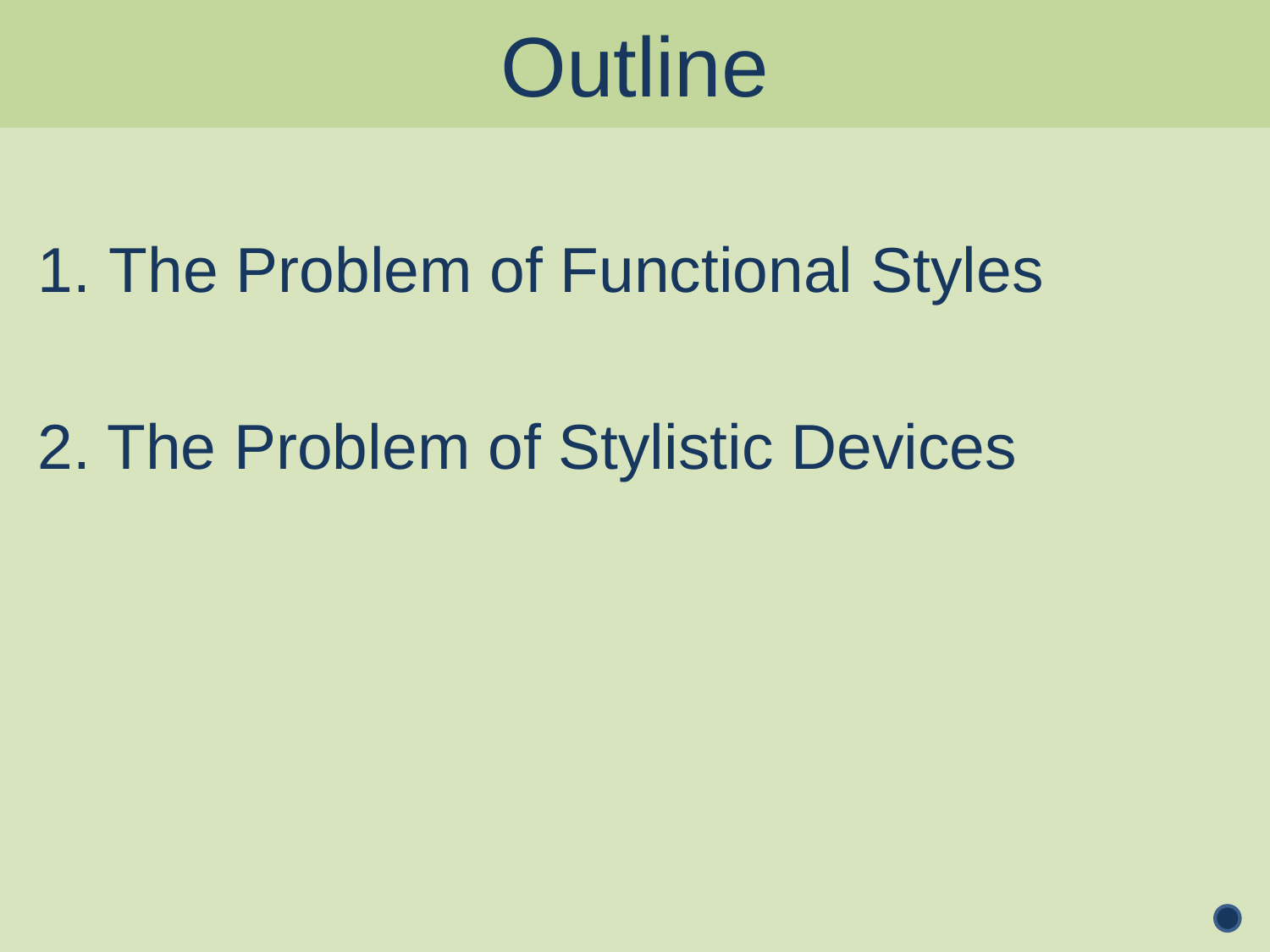

Outline
The Problem of Functional Styles

2. The Problem of Stylistic Devices